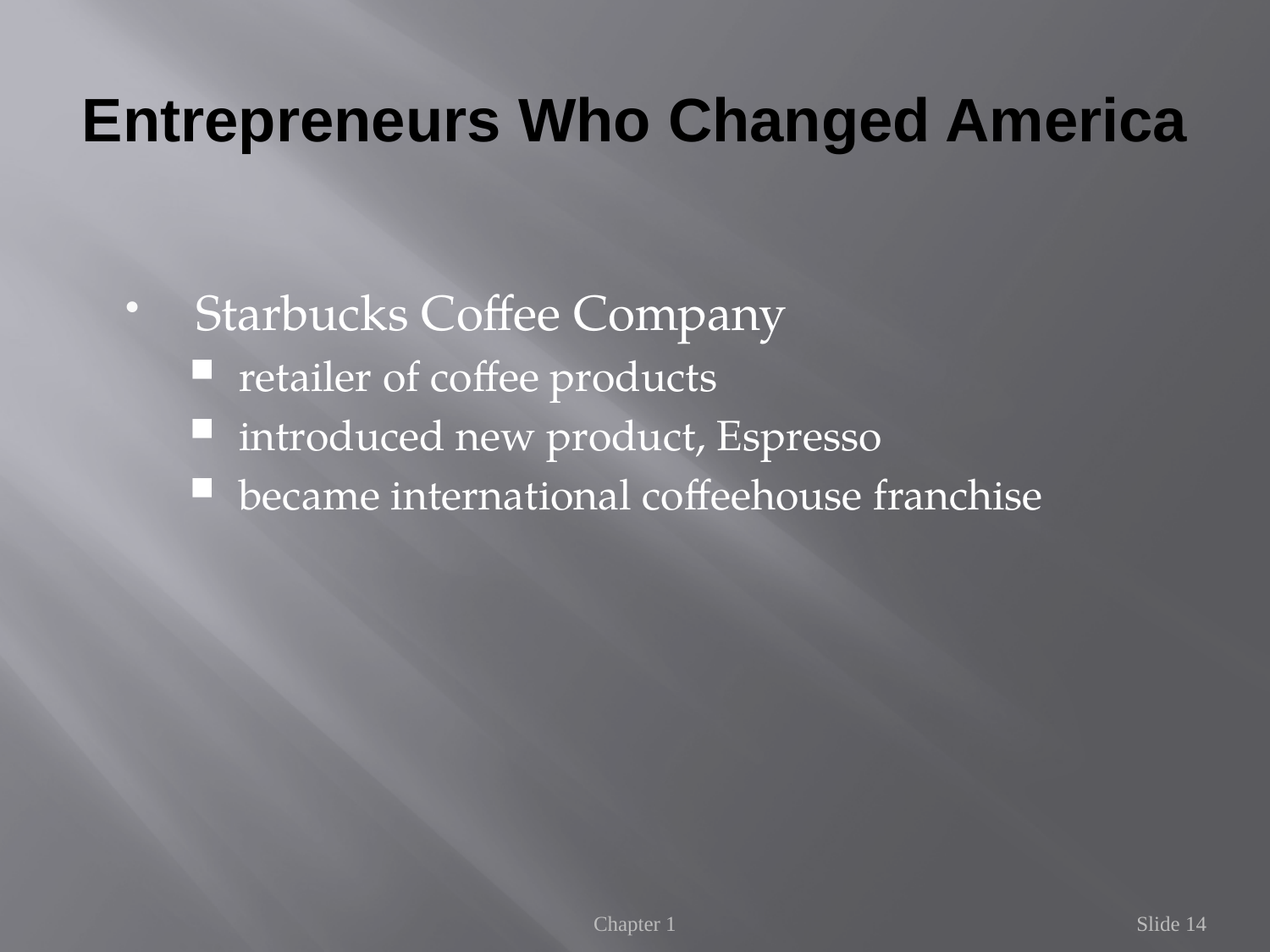

# Entrepreneurs Who Changed America
 Starbucks Coffee Company
 retailer of coffee products
 introduced new product, Espresso
 became international coffeehouse franchise
Chapter 1
Slide 14